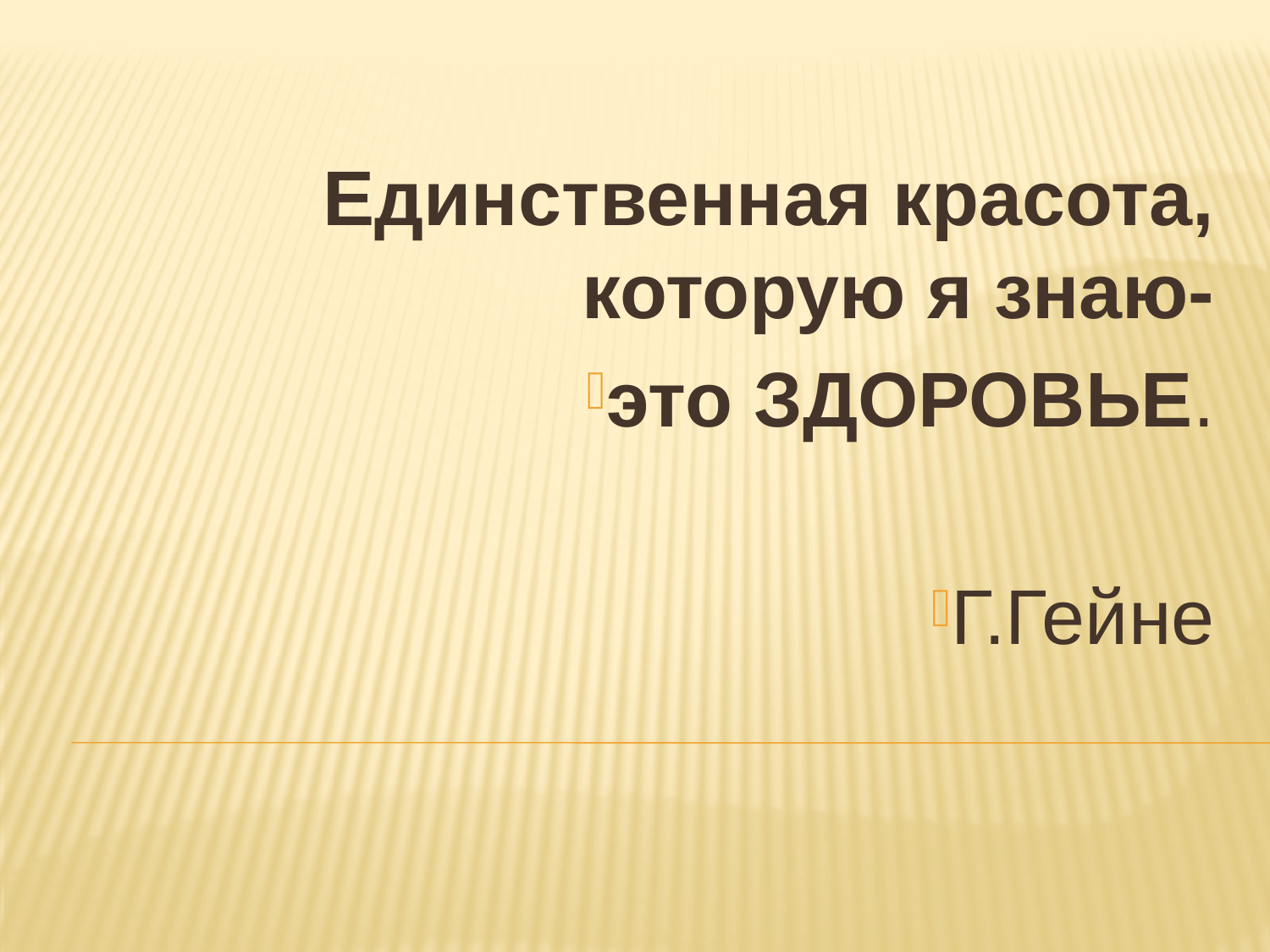

Единственная красота, которую я знаю-
это ЗДОРОВЬЕ.

Г.Гейне